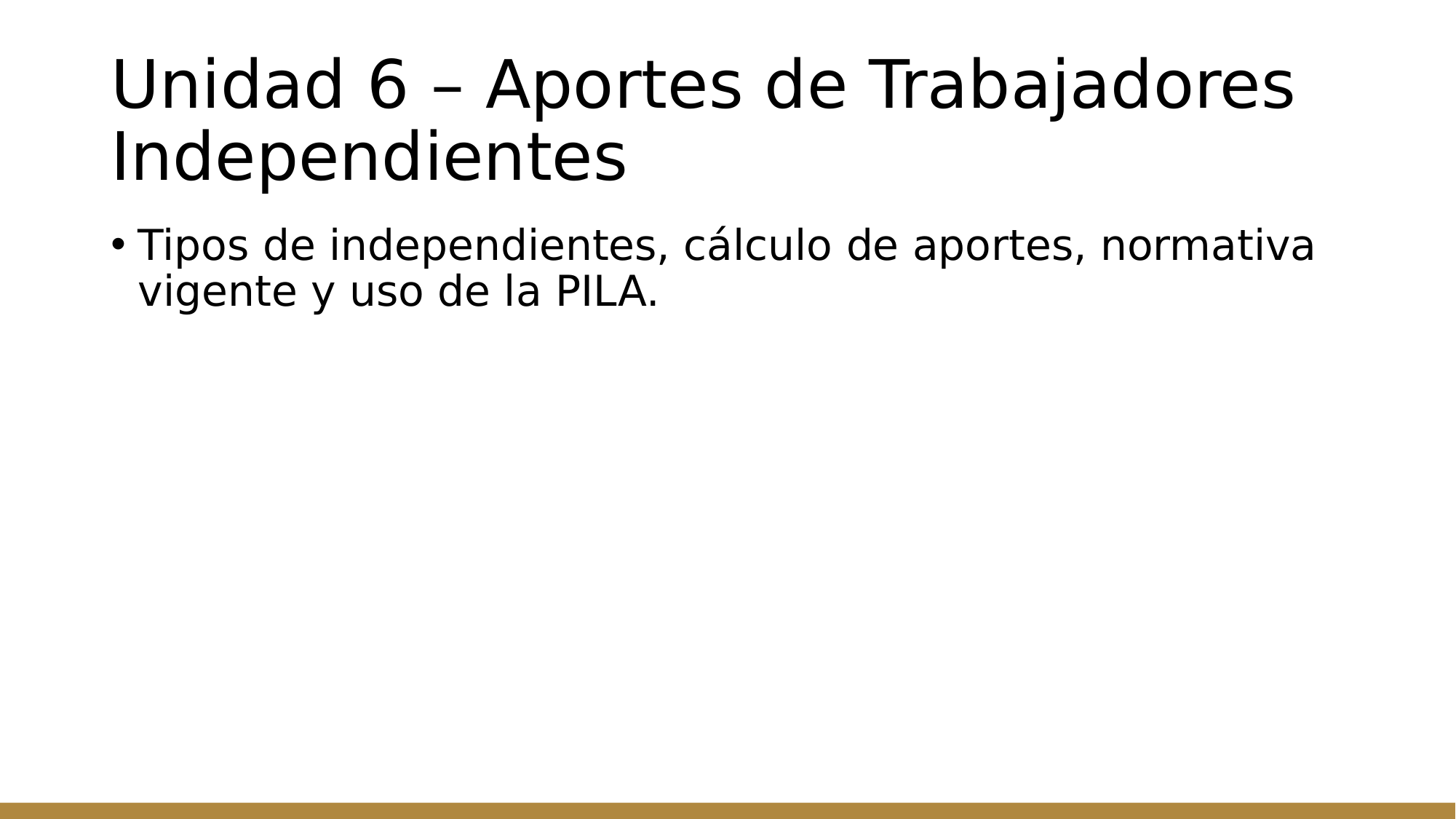

# Unidad 6 – Aportes de Trabajadores Independientes
Tipos de independientes, cálculo de aportes, normativa vigente y uso de la PILA.